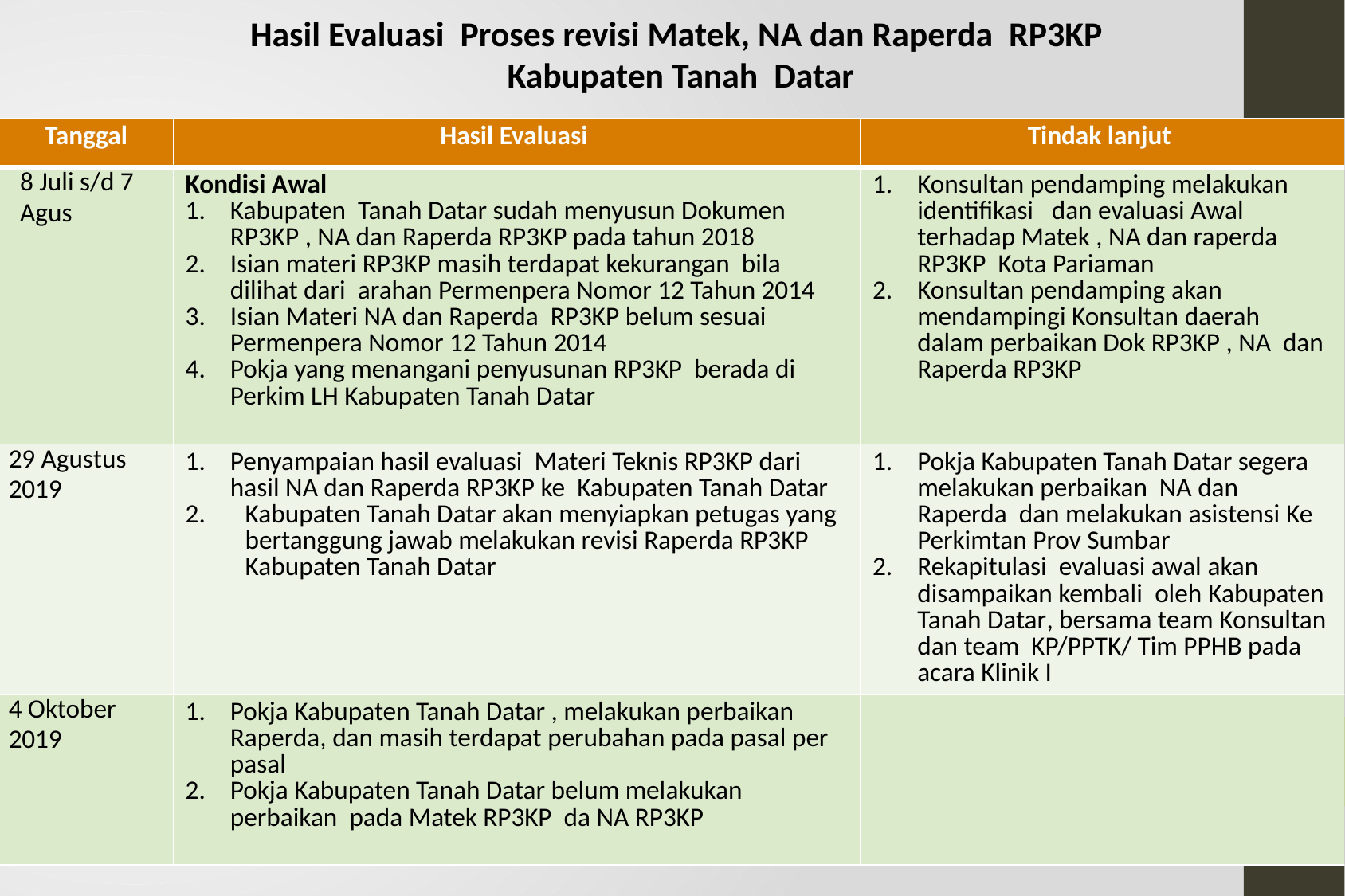

Hasil Evaluasi  Proses revisi Matek, NA dan Raperda  RP3KP
Kabupaten Tanah  Datar

| Tanggal | Hasil Evaluasi | Tindak lanjut |
| --- | --- | --- |
| 8 Juli s/d 7 Agus | Kondisi Awal Kabupaten Tanah Datar sudah menyusun Dokumen RP3KP , NA dan Raperda RP3KP pada tahun 2018 Isian materi RP3KP masih terdapat kekurangan bila dilihat dari arahan Permenpera Nomor 12 Tahun 2014 Isian Materi NA dan Raperda RP3KP belum sesuai Permenpera Nomor 12 Tahun 2014 Pokja yang menangani penyusunan RP3KP berada di Perkim LH Kabupaten Tanah Datar | Konsultan pendamping melakukan identifikasi dan evaluasi Awal terhadap Matek , NA dan raperda RP3KP Kota Pariaman Konsultan pendamping akan mendampingi Konsultan daerah dalam perbaikan Dok RP3KP , NA dan Raperda RP3KP |
| 29 Agustus 2019 | Penyampaian hasil evaluasi Materi Teknis RP3KP dari hasil NA dan Raperda RP3KP ke Kabupaten Tanah Datar Kabupaten Tanah Datar akan menyiapkan petugas yang bertanggung jawab melakukan revisi Raperda RP3KP Kabupaten Tanah Datar | Pokja Kabupaten Tanah Datar segera melakukan perbaikan NA dan Raperda dan melakukan asistensi Ke Perkimtan Prov Sumbar Rekapitulasi evaluasi awal akan disampaikan kembali oleh Kabupaten Tanah Datar, bersama team Konsultan dan team KP/PPTK/ Tim PPHB pada acara Klinik I |
| 4 Oktober 2019 | Pokja Kabupaten Tanah Datar , melakukan perbaikan Raperda, dan masih terdapat perubahan pada pasal per pasal Pokja Kabupaten Tanah Datar belum melakukan perbaikan pada Matek RP3KP da NA RP3KP |  |